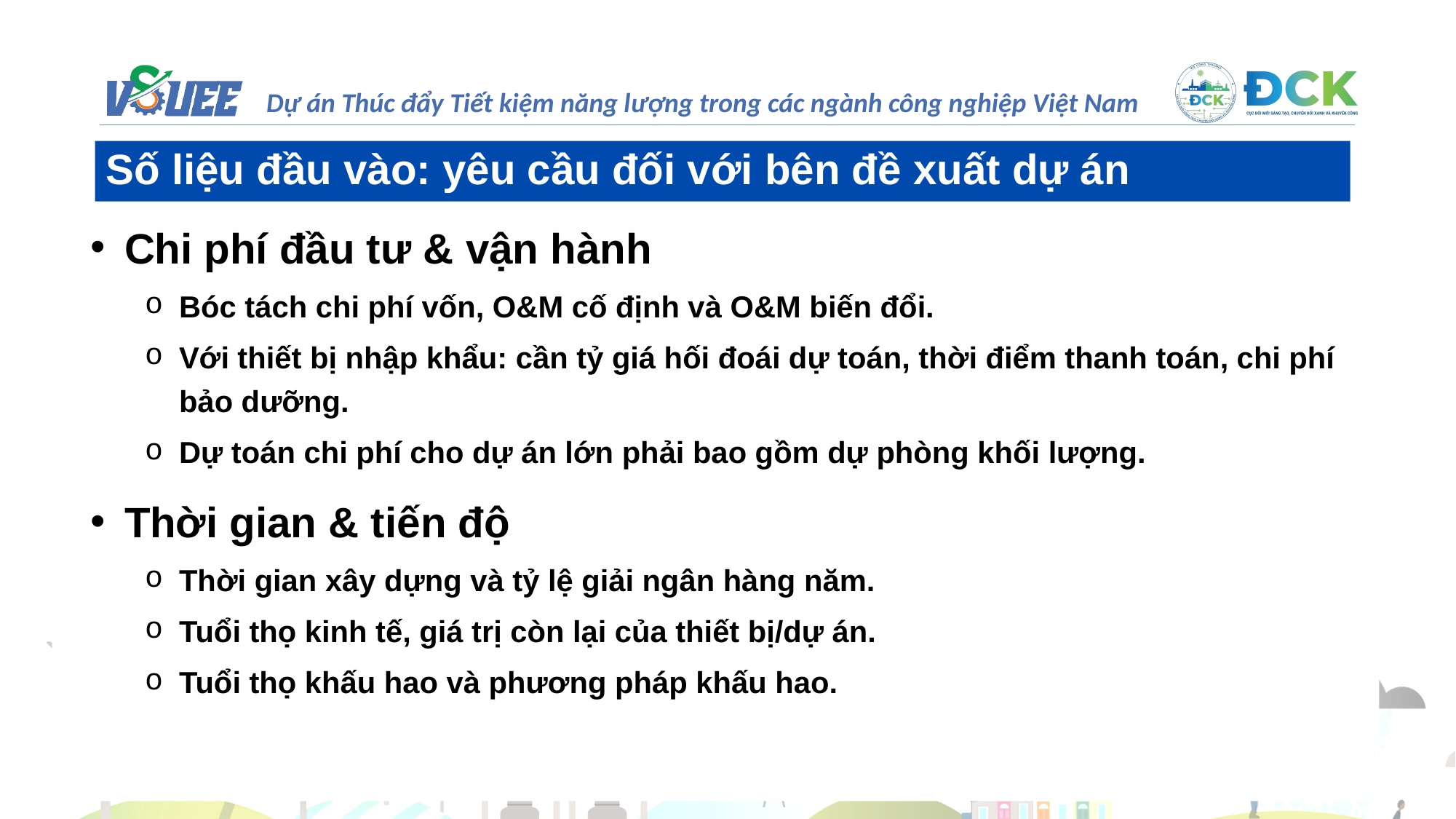

Số liệu đầu vào: yêu cầu đối với bên đề xuất dự án
Chi phí đầu tư & vận hành
Bóc tách chi phí vốn, O&M cố định và O&M biến đổi.
Với thiết bị nhập khẩu: cần tỷ giá hối đoái dự toán, thời điểm thanh toán, chi phí bảo dưỡng.
Dự toán chi phí cho dự án lớn phải bao gồm dự phòng khối lượng.
Thời gian & tiến độ
Thời gian xây dựng và tỷ lệ giải ngân hàng năm.
Tuổi thọ kinh tế, giá trị còn lại của thiết bị/dự án.
Tuổi thọ khấu hao và phương pháp khấu hao.